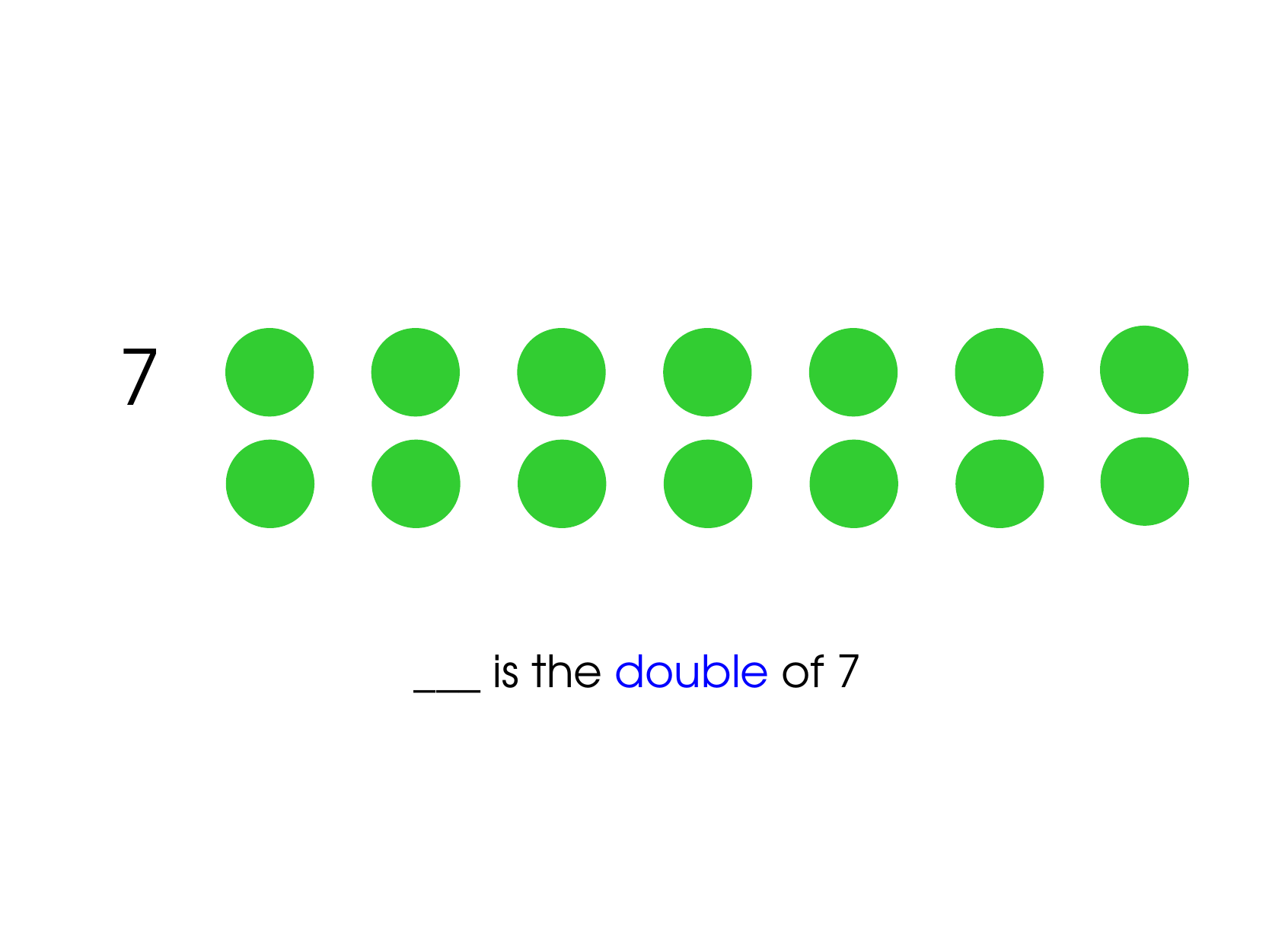

7

___ is the double of 7